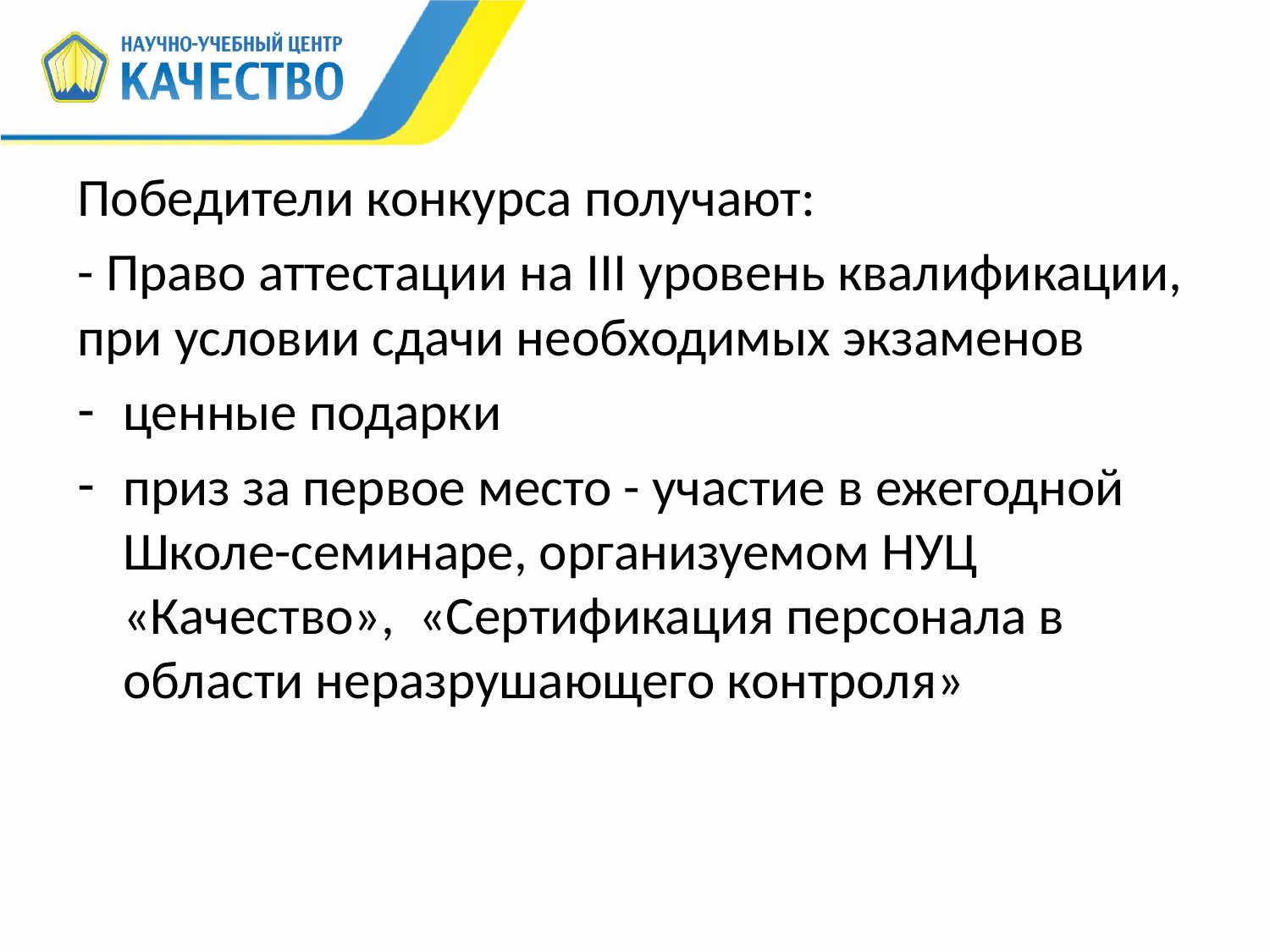

Победители конкурса получают:
- Право аттестации на III уровень квалификации, при условии сдачи необходимых экзаменов
ценные подарки
приз за первое место - участие в ежегодной Школе-семинаре, организуемом НУЦ «Качество»,  «Сертификация персонала в области неразрушающего контроля»